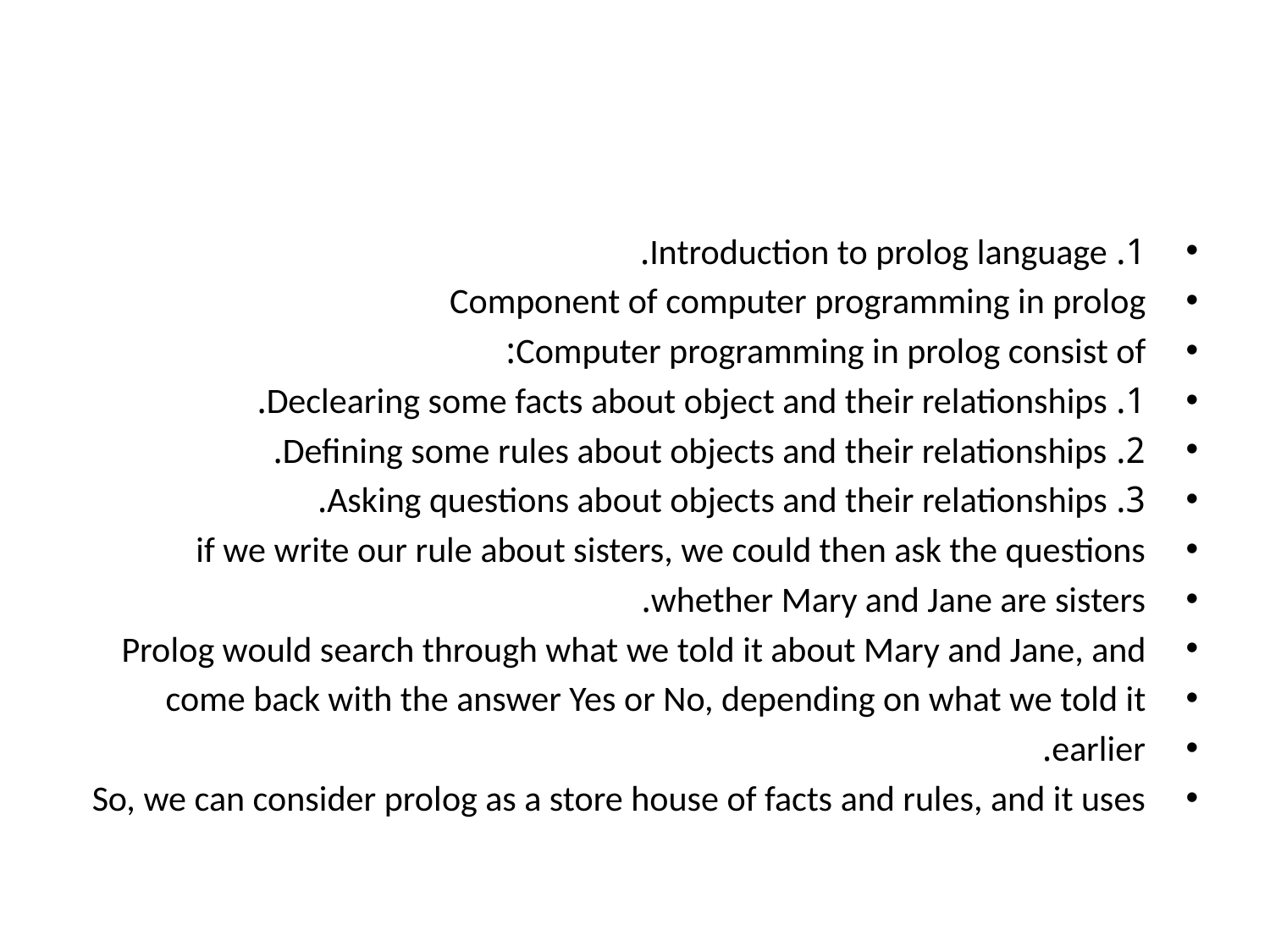

#
1. Introduction to prolog language.
Component of computer programming in prolog
Computer programming in prolog consist of:
1. Declearing some facts about object and their relationships.
2. Defining some rules about objects and their relationships.
3. Asking questions about objects and their relationships.
if we write our rule about sisters, we could then ask the questions
whether Mary and Jane are sisters.
Prolog would search through what we told it about Mary and Jane, and
come back with the answer Yes or No, depending on what we told it
earlier.
So, we can consider prolog as a store house of facts and rules, and it uses